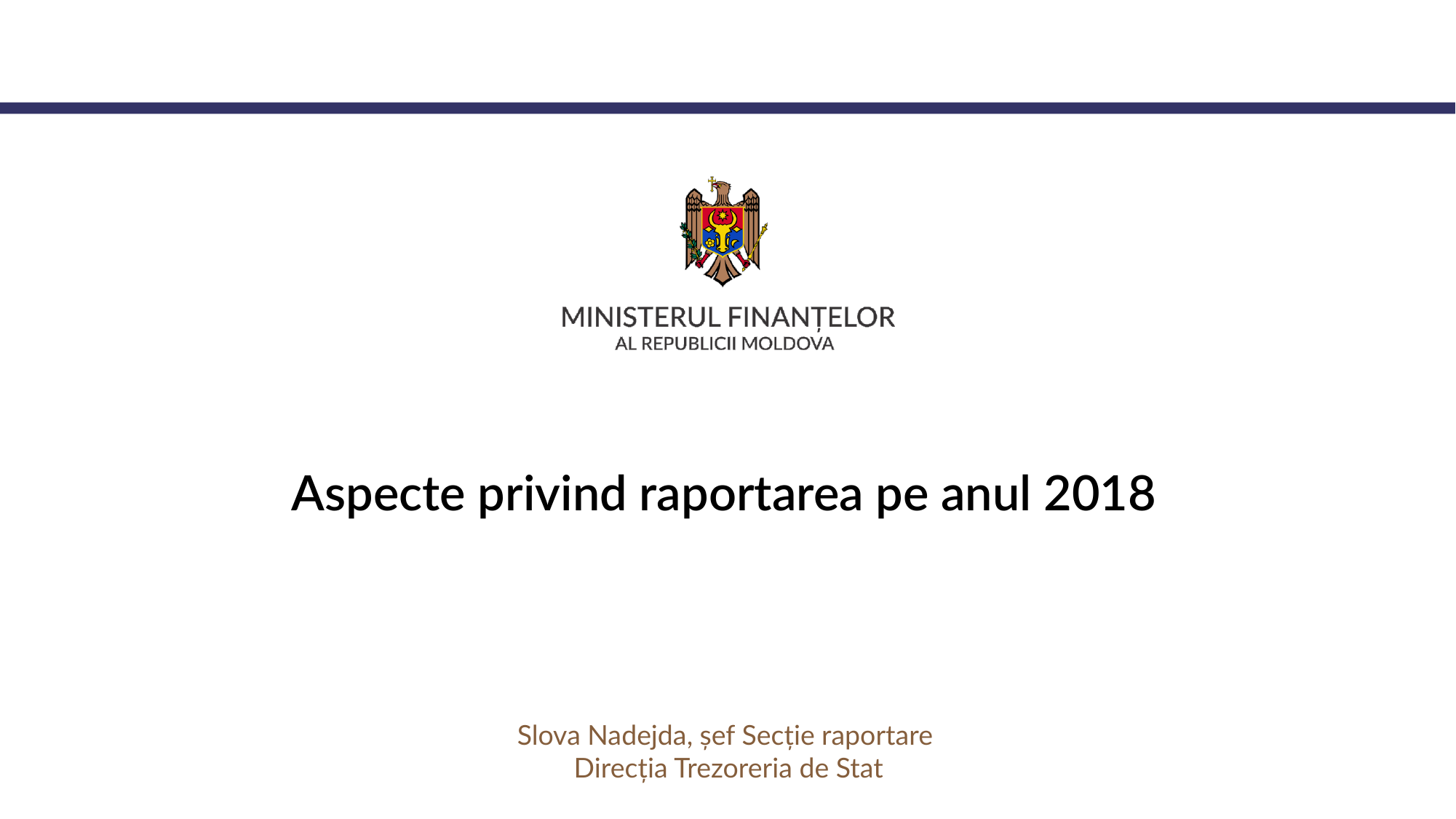

# Aspecte privind raportarea pe anul 2018
Slova Nadejda, șef Secție raportare
Direcția Trezoreria de Stat